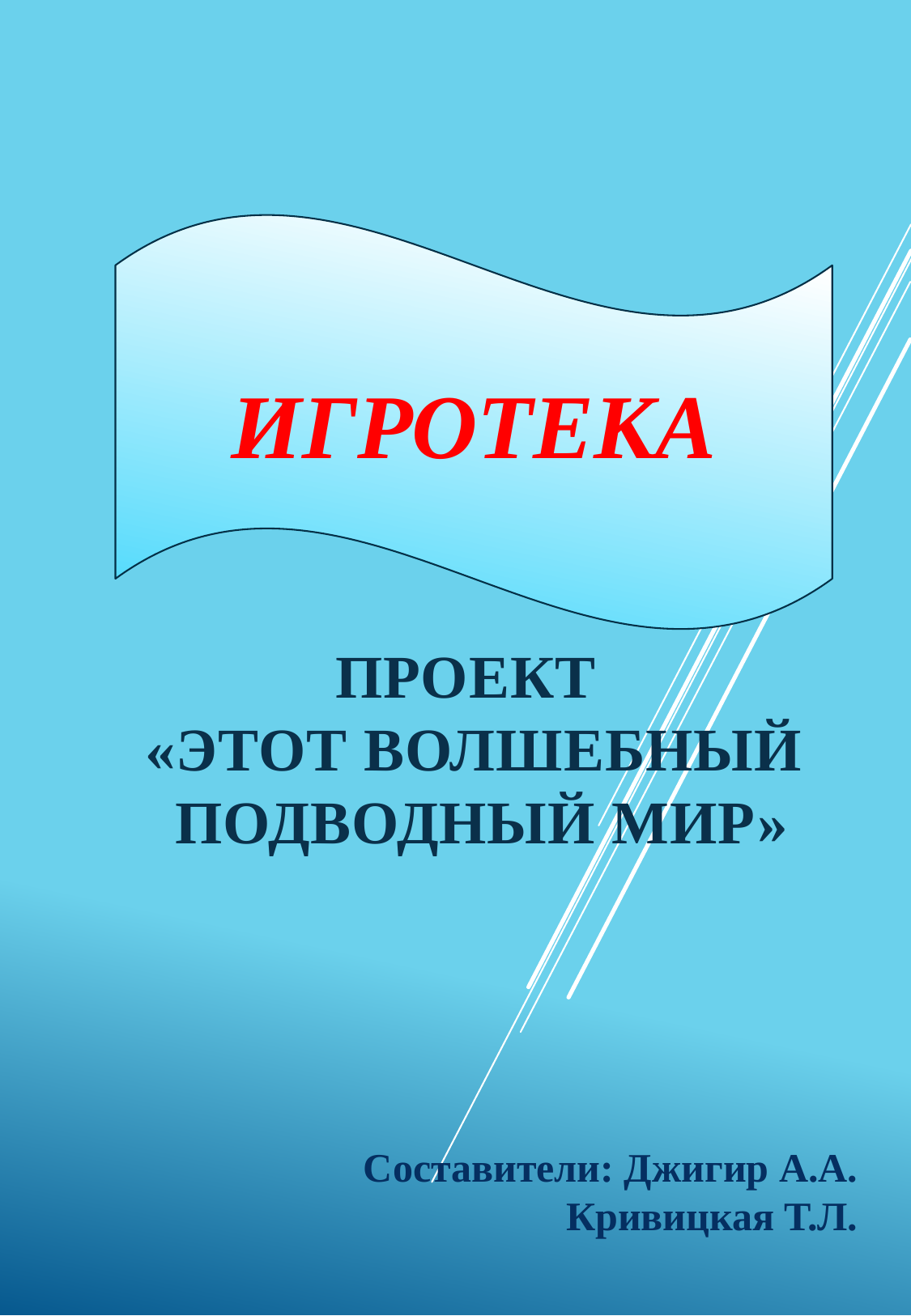

ИГРОТЕКА
ПРОЕКТ
«ЭТОТ ВОЛШЕБНЫЙ
 ПОДВОДНЫЙ МИР»
Составители: Джигир А.А. Кривицкая Т.Л.